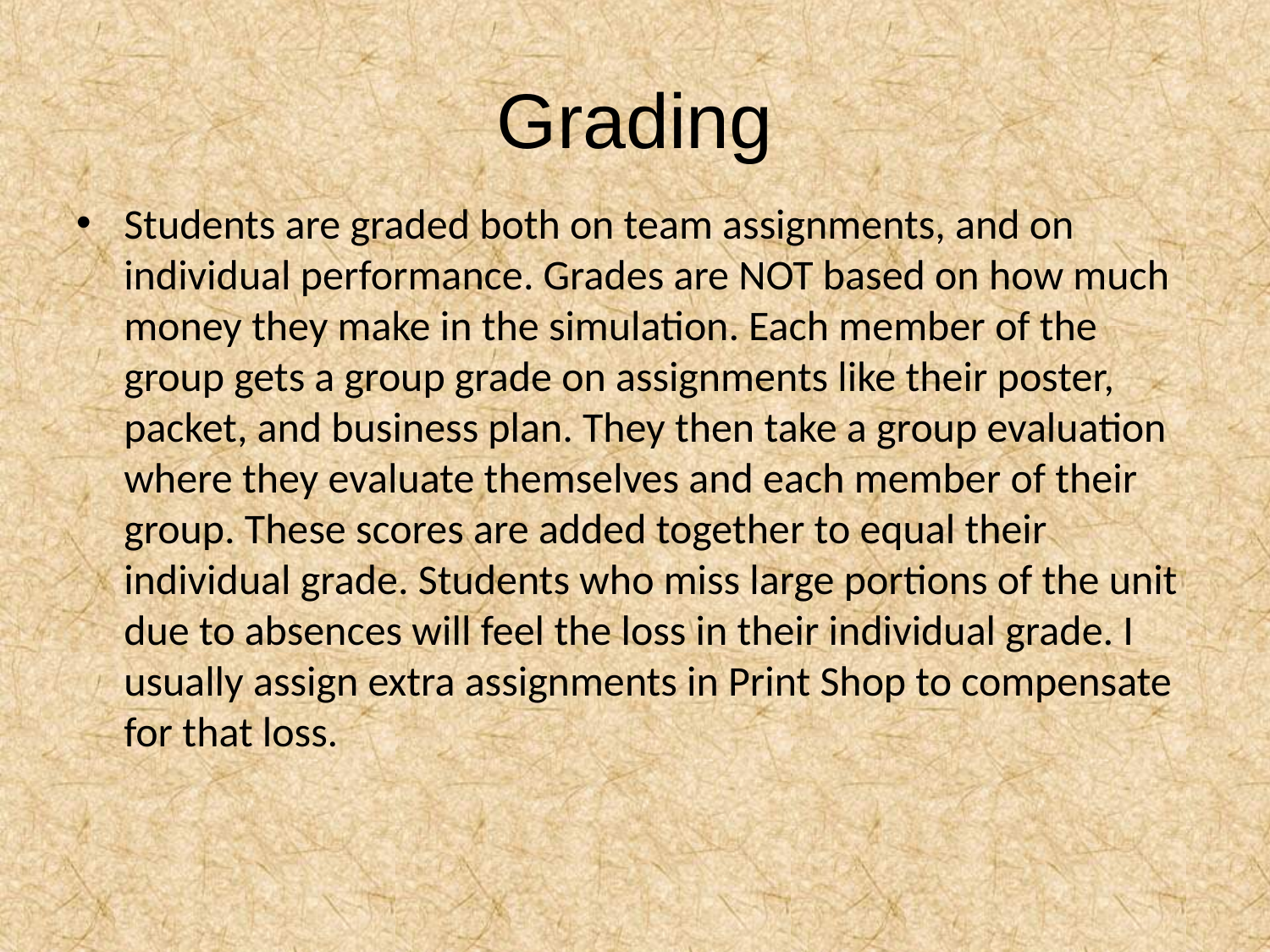

# Grading
Students are graded both on team assignments, and on individual performance. Grades are NOT based on how much money they make in the simulation. Each member of the group gets a group grade on assignments like their poster, packet, and business plan. They then take a group evaluation where they evaluate themselves and each member of their group. These scores are added together to equal their individual grade. Students who miss large portions of the unit due to absences will feel the loss in their individual grade. I usually assign extra assignments in Print Shop to compensate for that loss.